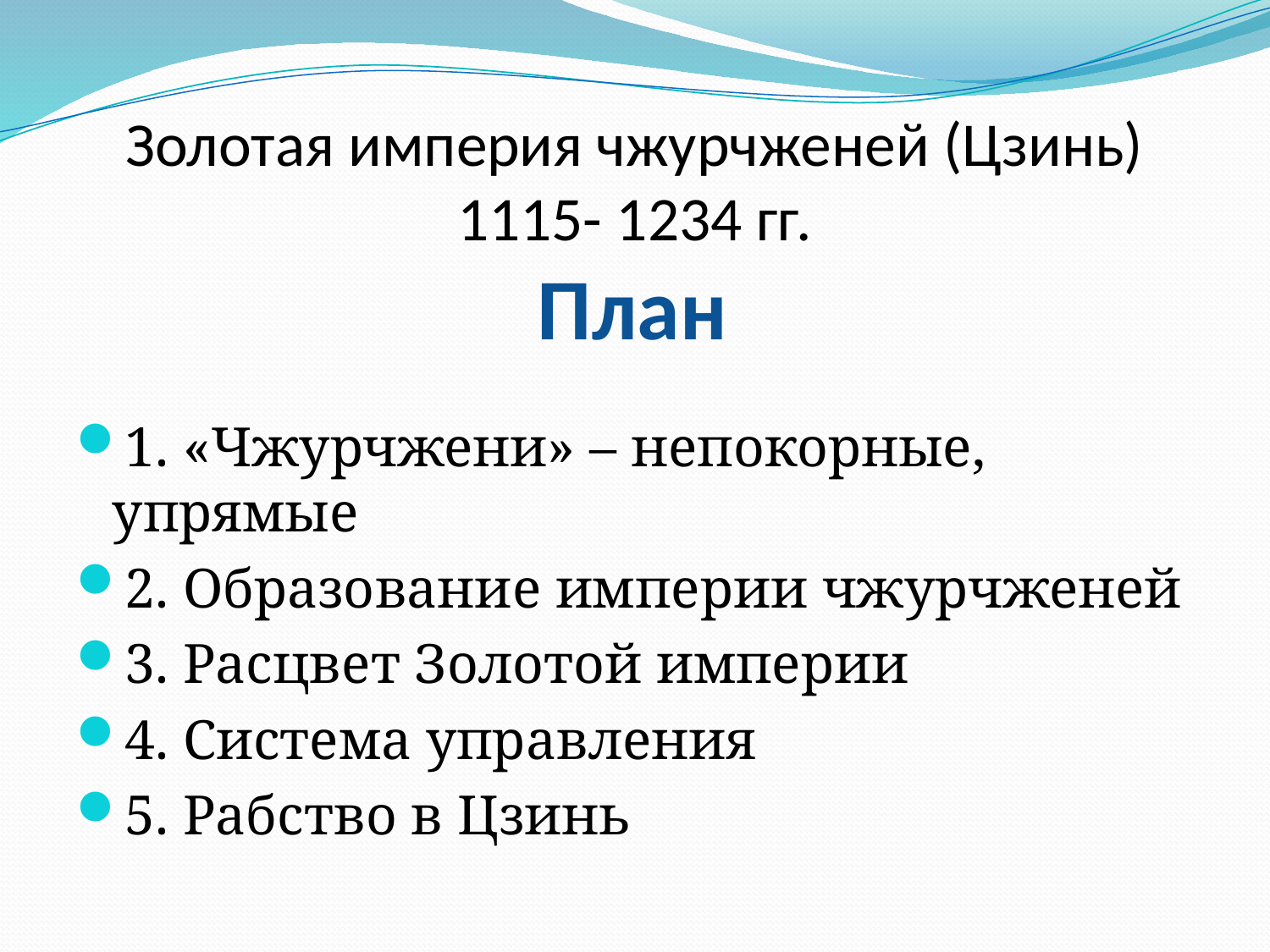

# Золотая империя чжурчженей (Цзинь) 1115- 1234 гг. План
1. «Чжурчжени» – непокорные, упрямые
2. Образование империи чжурчженей
3. Расцвет Золотой империи
4. Система управления
5. Рабство в Цзинь